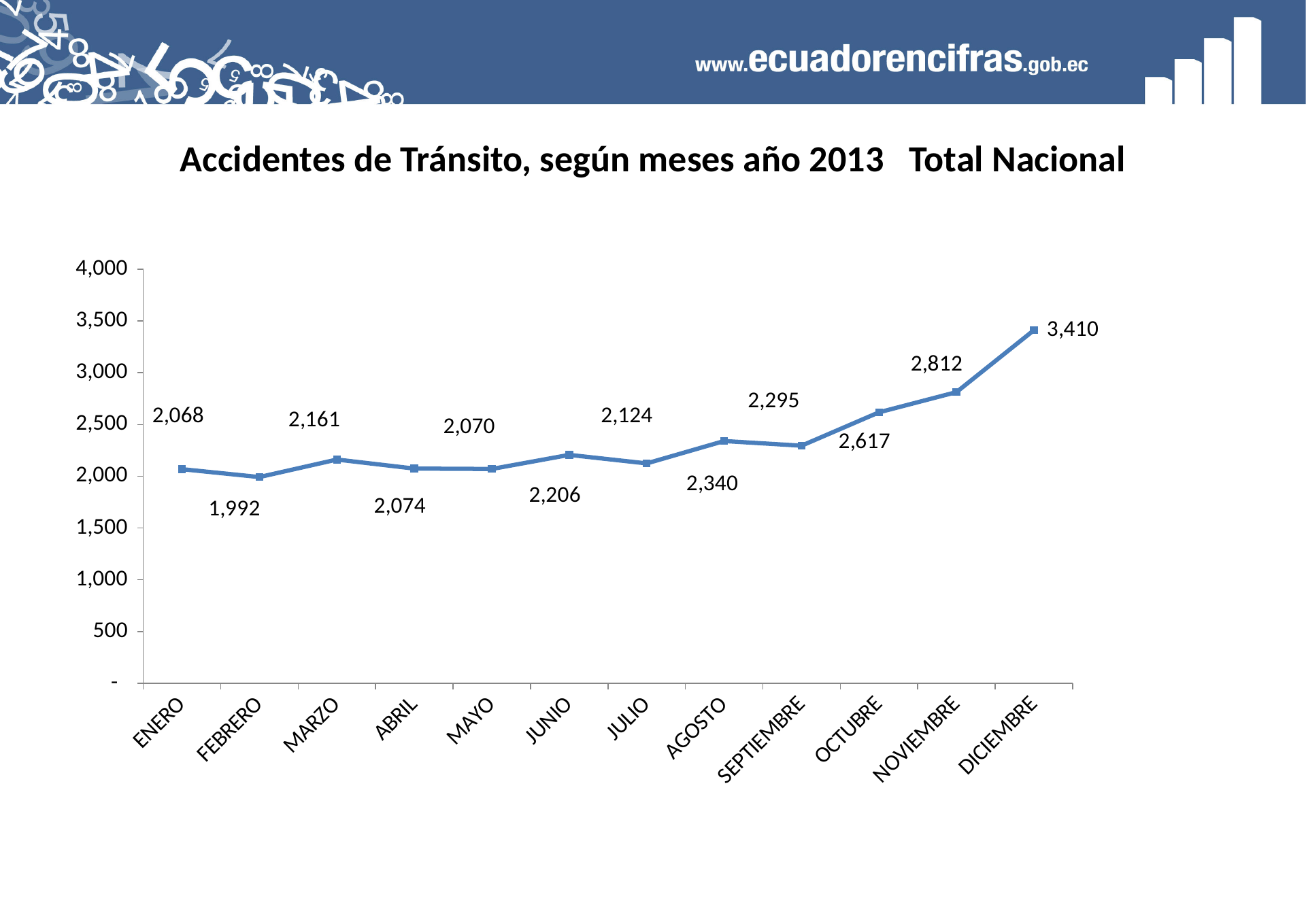

# Accidentes de Tránsito, según meses año 2013   Total Nacional

### Chart

| Category |  |
|---|---|
| ENERO | 2068.0 |
| FEBRERO | 1992.0 |
| MARZO | 2161.0 |
| ABRIL | 2074.0 |
| MAYO | 2070.0 |
| JUNIO | 2206.0 |
| JULIO | 2124.0 |
| AGOSTO | 2340.0 |
| SEPTIEMBRE | 2295.0 |
| OCTUBRE | 2617.0 |
| NOVIEMBRE | 2812.0 |
| DICIEMBRE | 3410.0 |